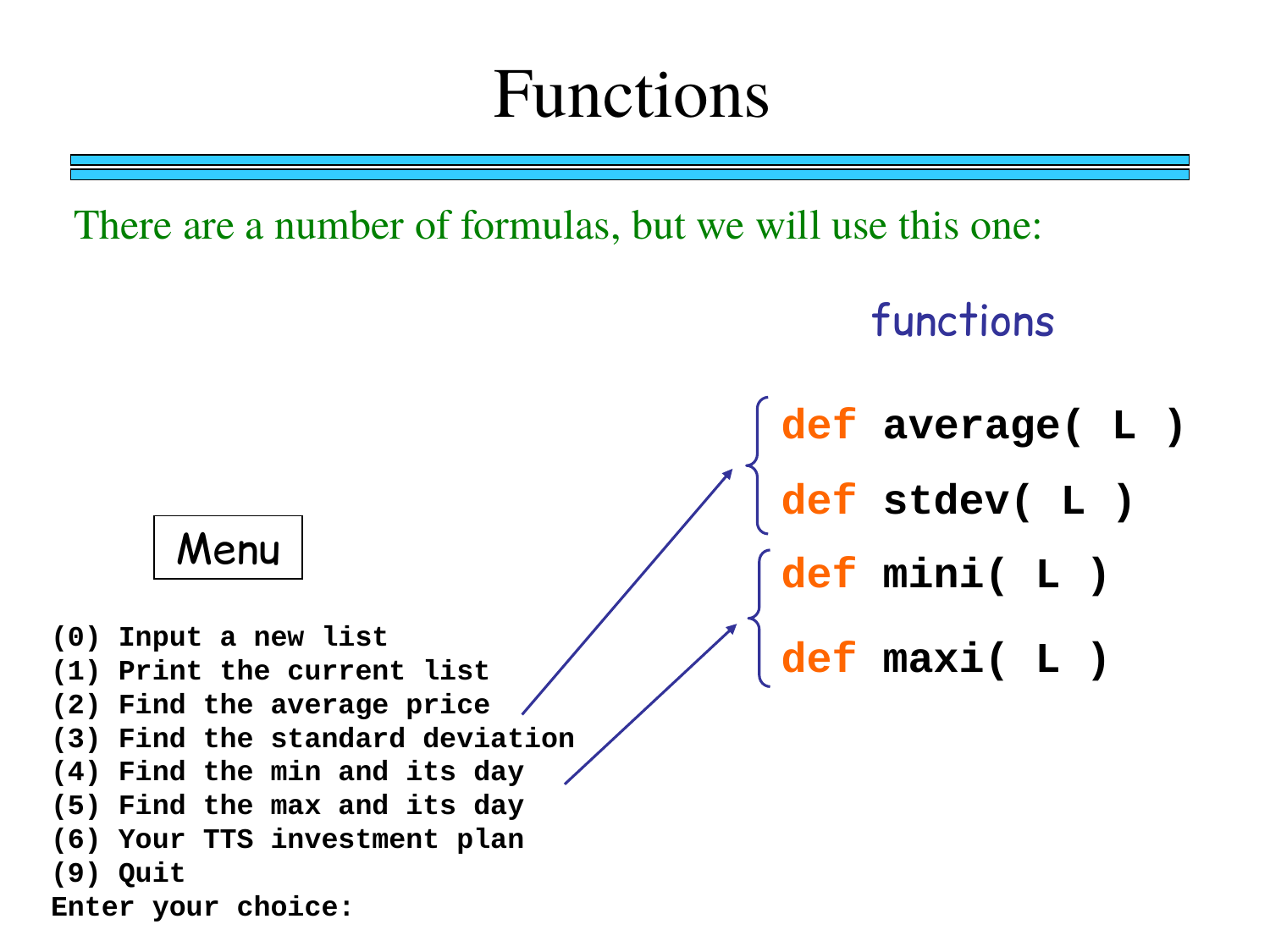

Functions

There are a number of formulas, but we will use this one:

functions
def average( L )

def stdev( L )

Menu
def mini( L )

(0) Input a new list
(1) Print the current list
(2) Find the average price
(3) Find the standard deviation
(4) Find the min and its day
(5) Find the max and its day
(6) Your TTS investment plan
(9) Quit
Enter your choice:

def maxi( L )